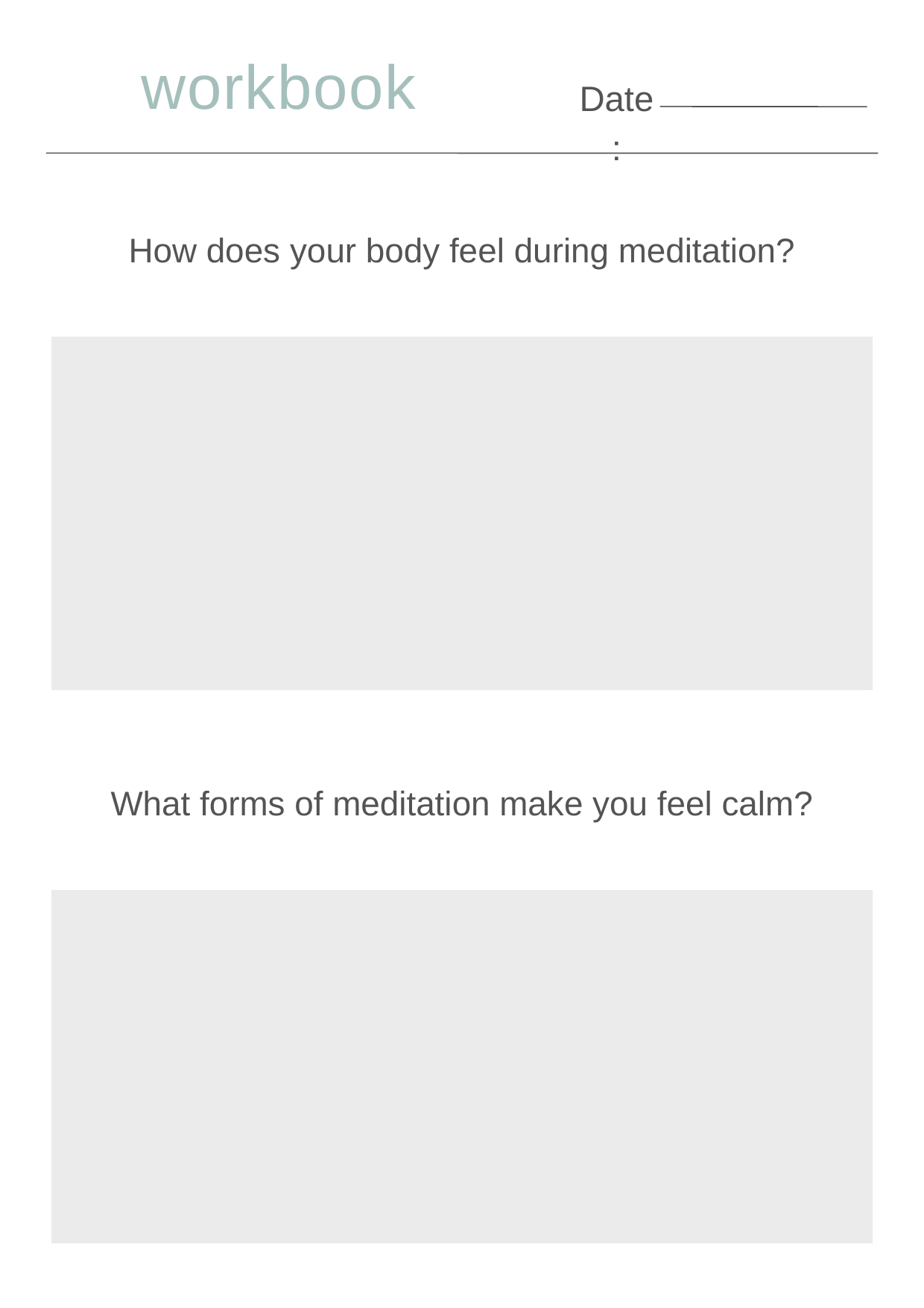

workbook
Date:

How does your body feel during meditation?

What forms of meditation make you feel calm?